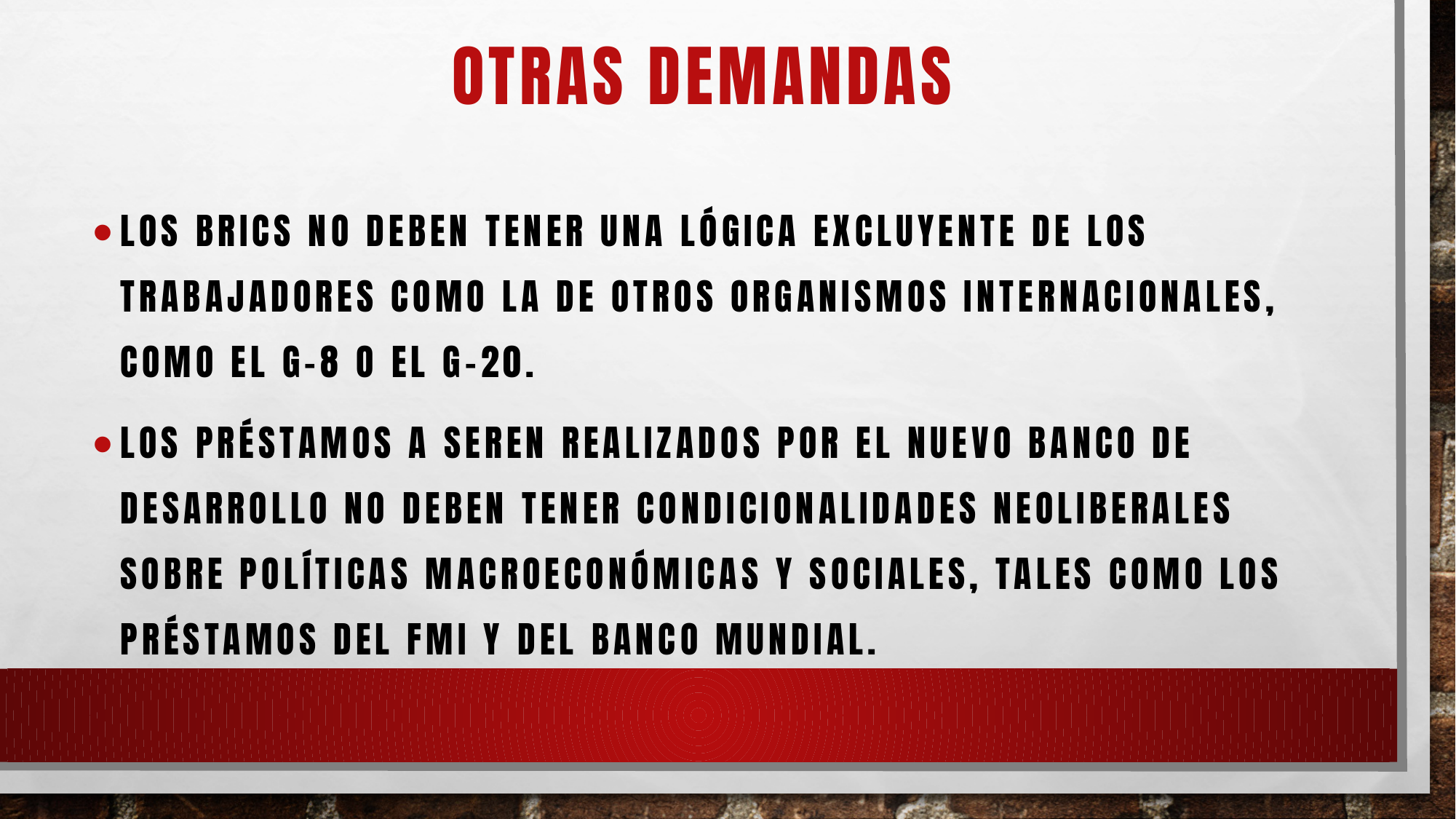

# OTRAS demandAs
los BRICS no debeN tener una lógica excluyente de los trabajadores como LA de otros organismos internacionales, como el G-8 o el G-20.
los préstamos a serEN realizadoS por el Nuevo Banco de Desarrollo no debeN tener condicionalidades neoliberales SOBRE políticas macroeconómicas y sociales, tales como LOS préstamos DEL FMI y del Banco Mundial.